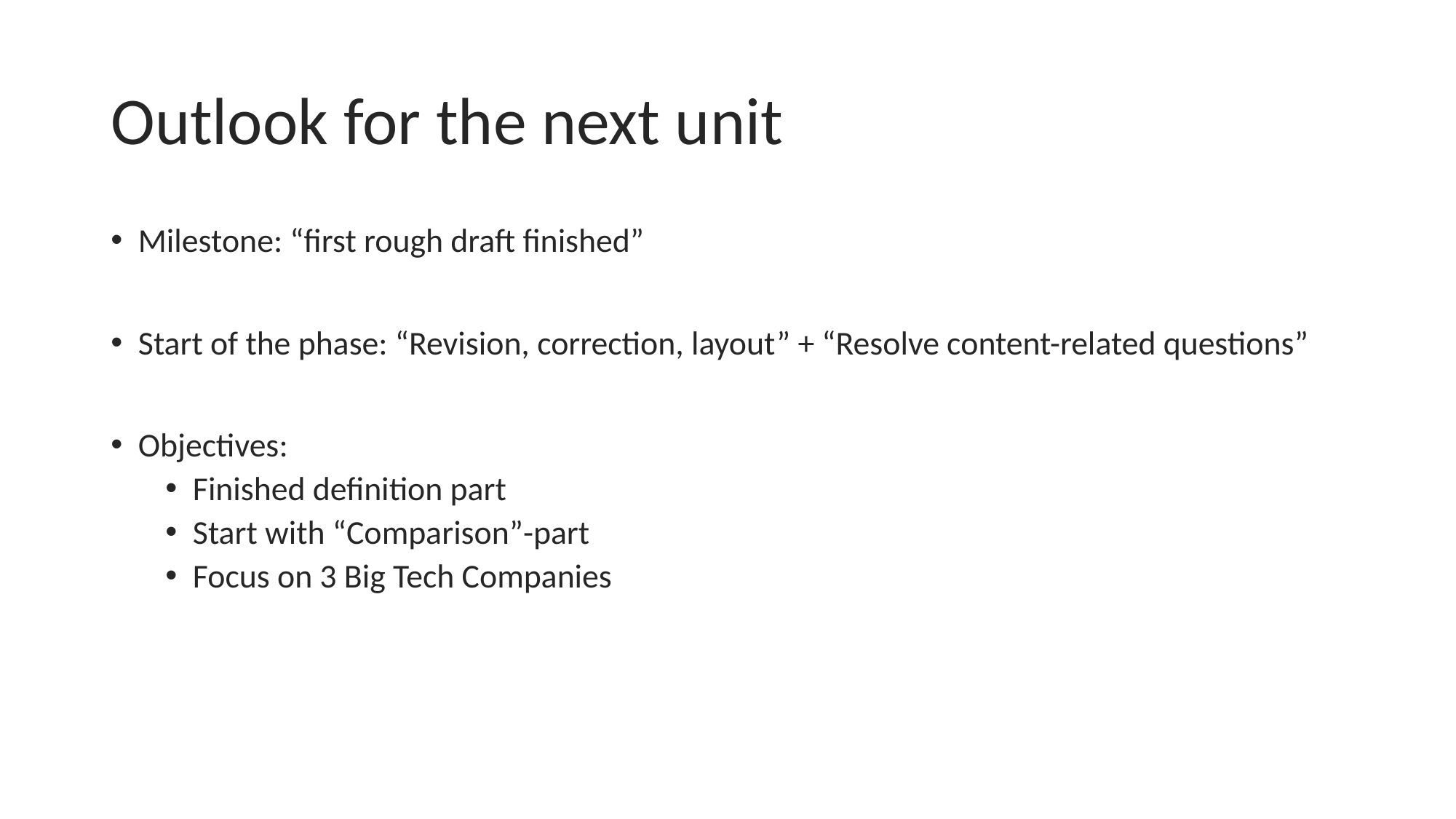

# Outlook for the next unit
Milestone: “first rough draft finished”

Start of the phase: “Revision, correction, layout” + “Resolve content-related questions”

Objectives:
Finished definition part
Start with “Comparison”-part
Focus on 3 Big Tech Companies